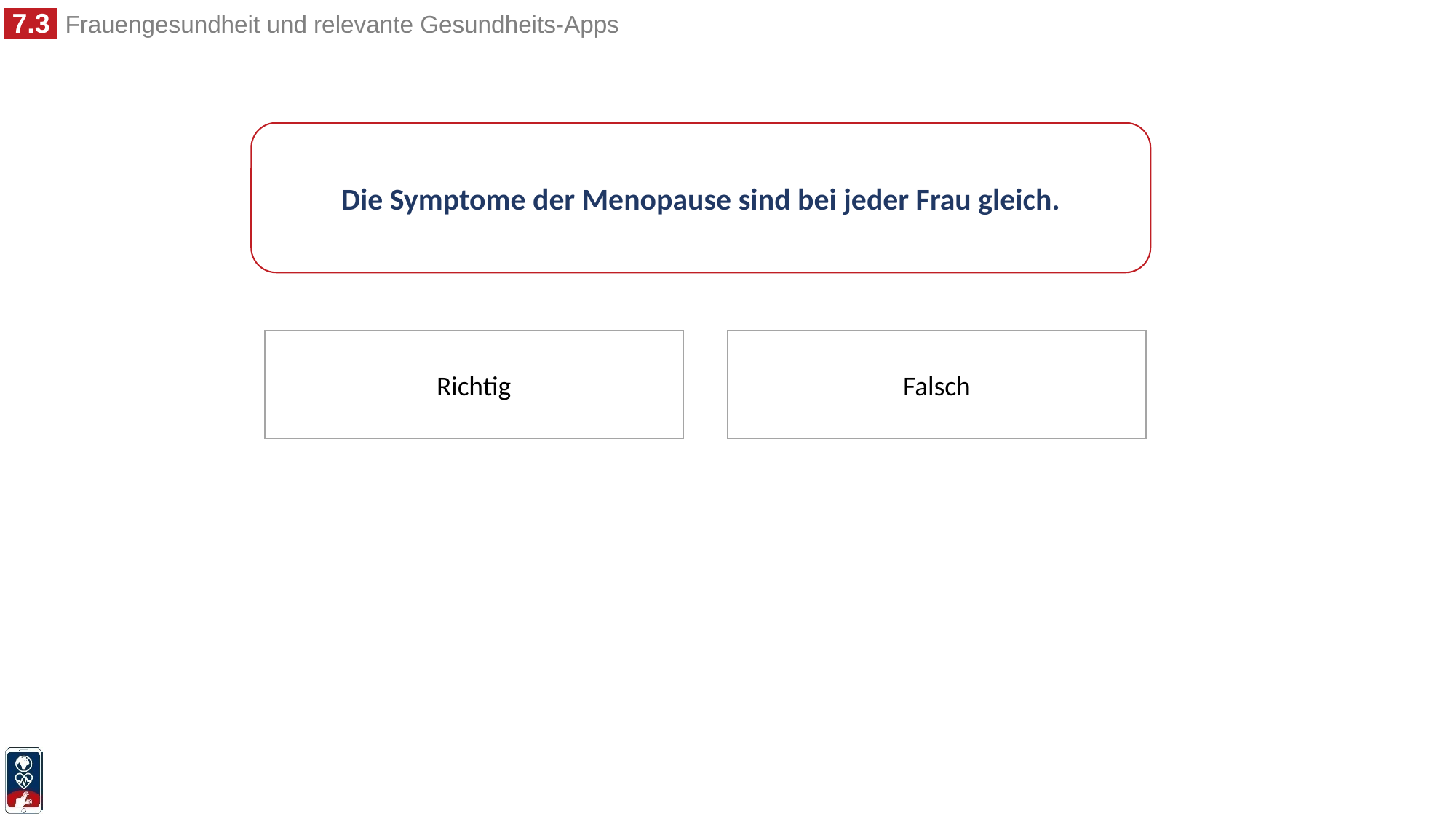

Die Symptome der Menopause sind bei jeder Frau gleich.
Falsch
Richtig